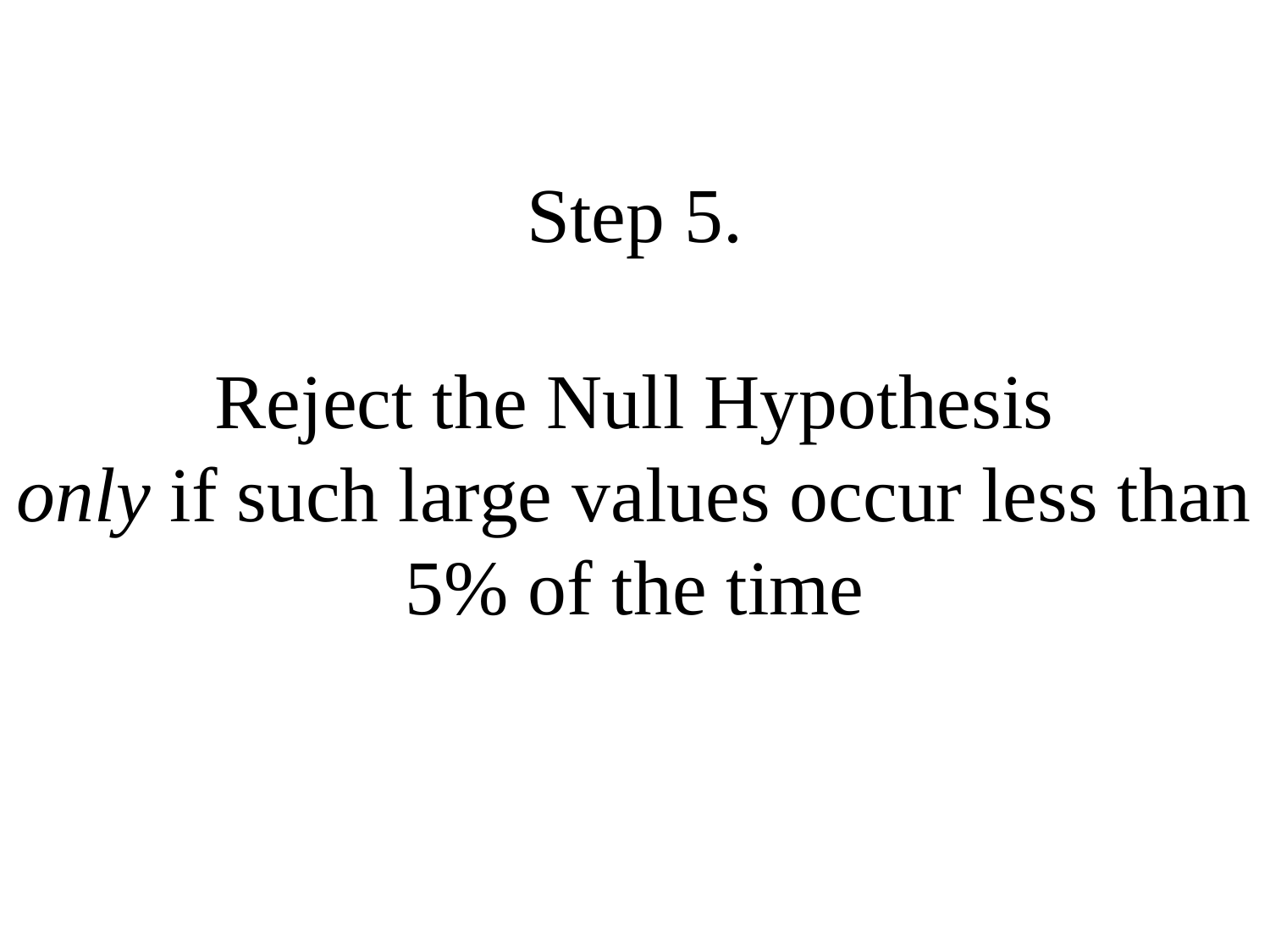

# Step 5. Reject the Null Hypothesis only if such large values occur less than 5% of the time